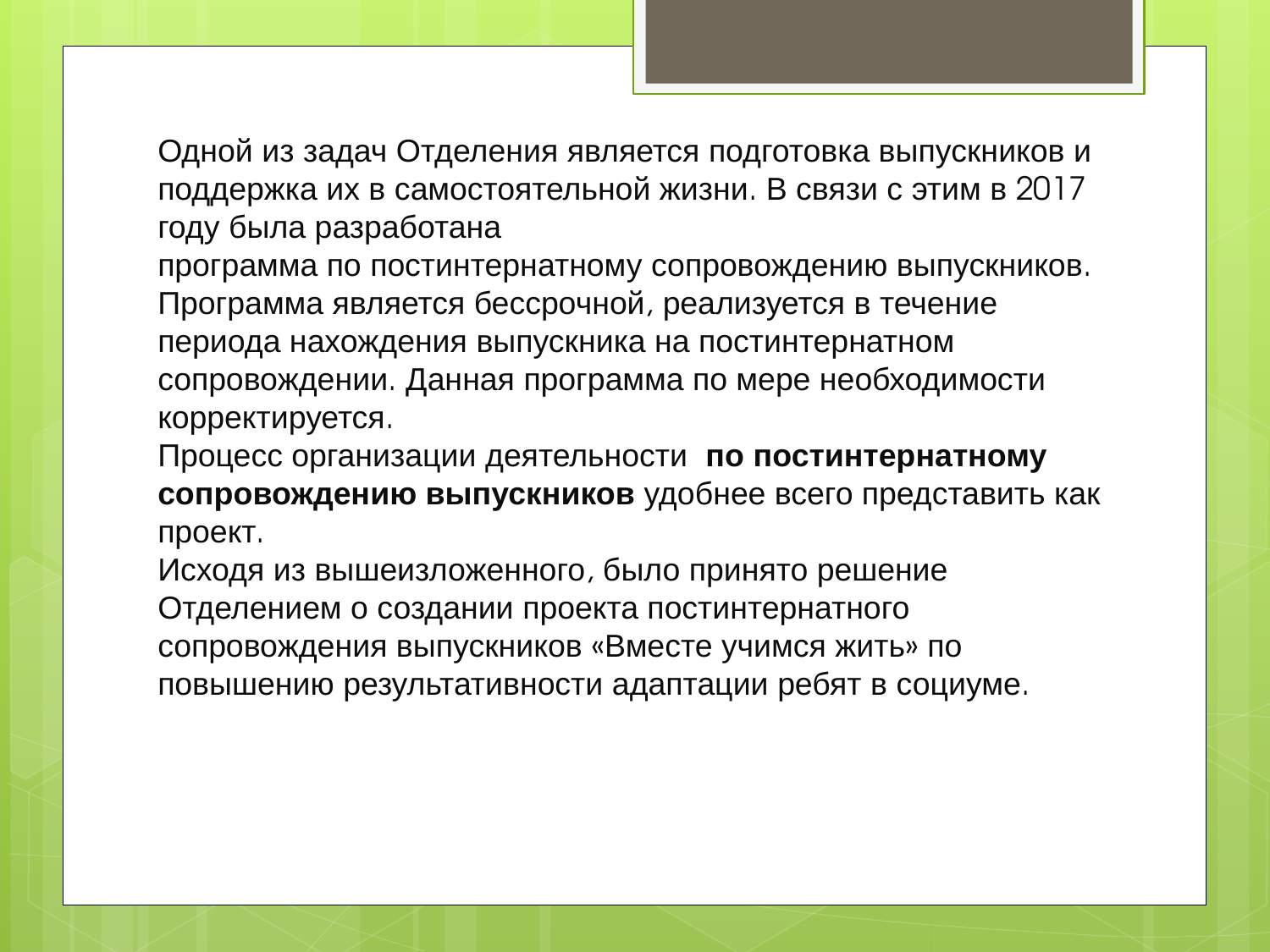

# Одной из задач Отделения является подготовка выпускников и поддержка их в самостоятельной жизни. В связи с этим в 2017 году была разработана программа по постинтернатному сопровождению выпускников. Программа является бессрочной, реализуется в течение периода нахождения выпускника на постинтернатном сопровождении. Данная программа по мере необходимости корректируется. Процесс организации деятельности  по постинтернатному сопровождению выпускников удобнее всего представить как проект. Исходя из вышеизложенного, было принято решение Отделением о создании проекта постинтернатного  сопровождения выпускников «Вместе учимся жить» по повышению результативности адаптации ребят в социуме.